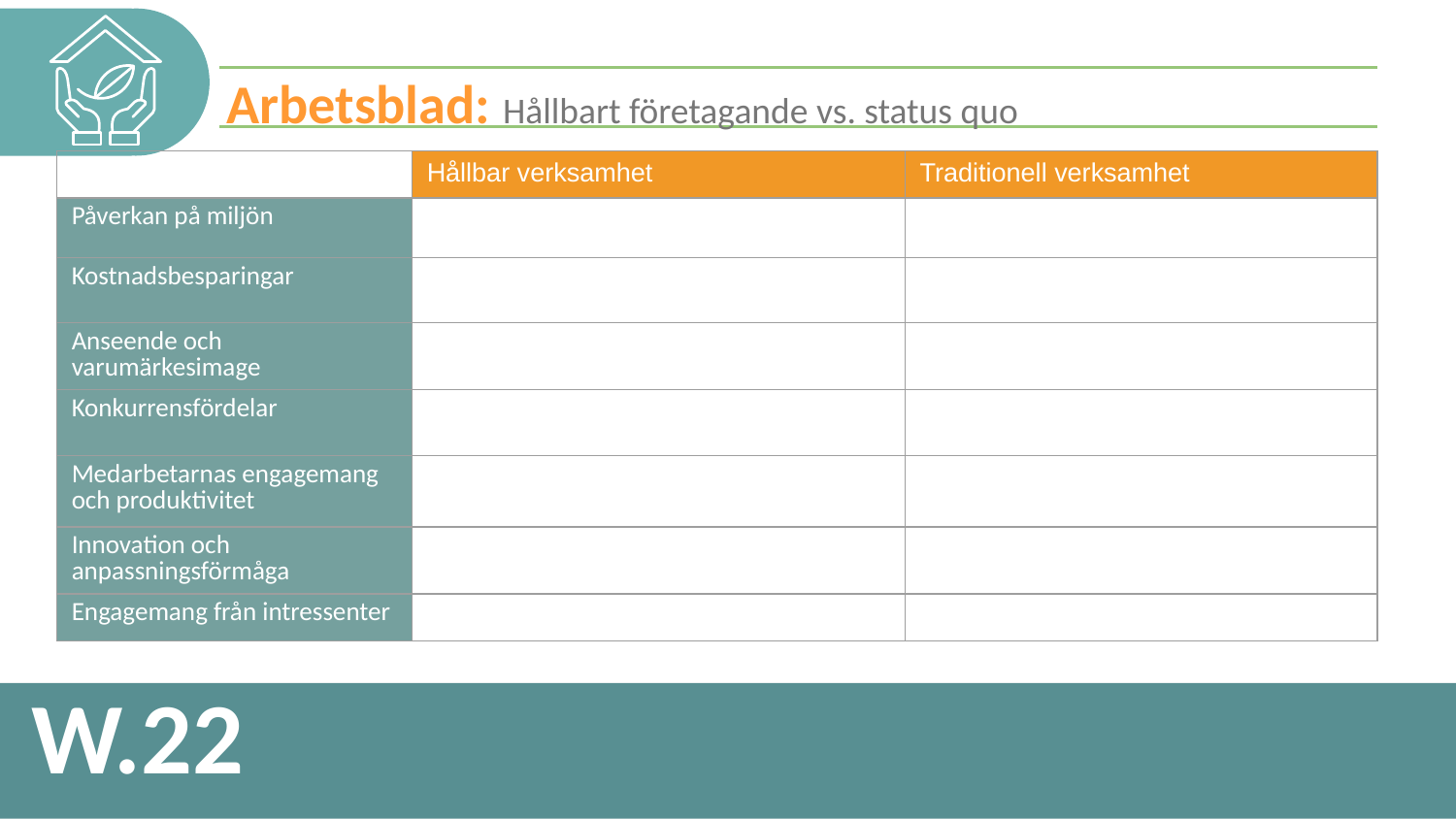

Arbetsblad: Hållbart företagande vs. status quo

|  | Hållbar verksamhet | Traditionell verksamhet |
| --- | --- | --- |
| Påverkan på miljön |  |  |
| Kostnadsbesparingar |  |  |
| Anseende och varumärkesimage |  |  |
| Konkurrensfördelar |  |  |
| Medarbetarnas engagemang och produktivitet |  |  |
| Innovation och anpassningsförmåga |  |  |
| Engagemang från intressenter |  |  |

W.22
54